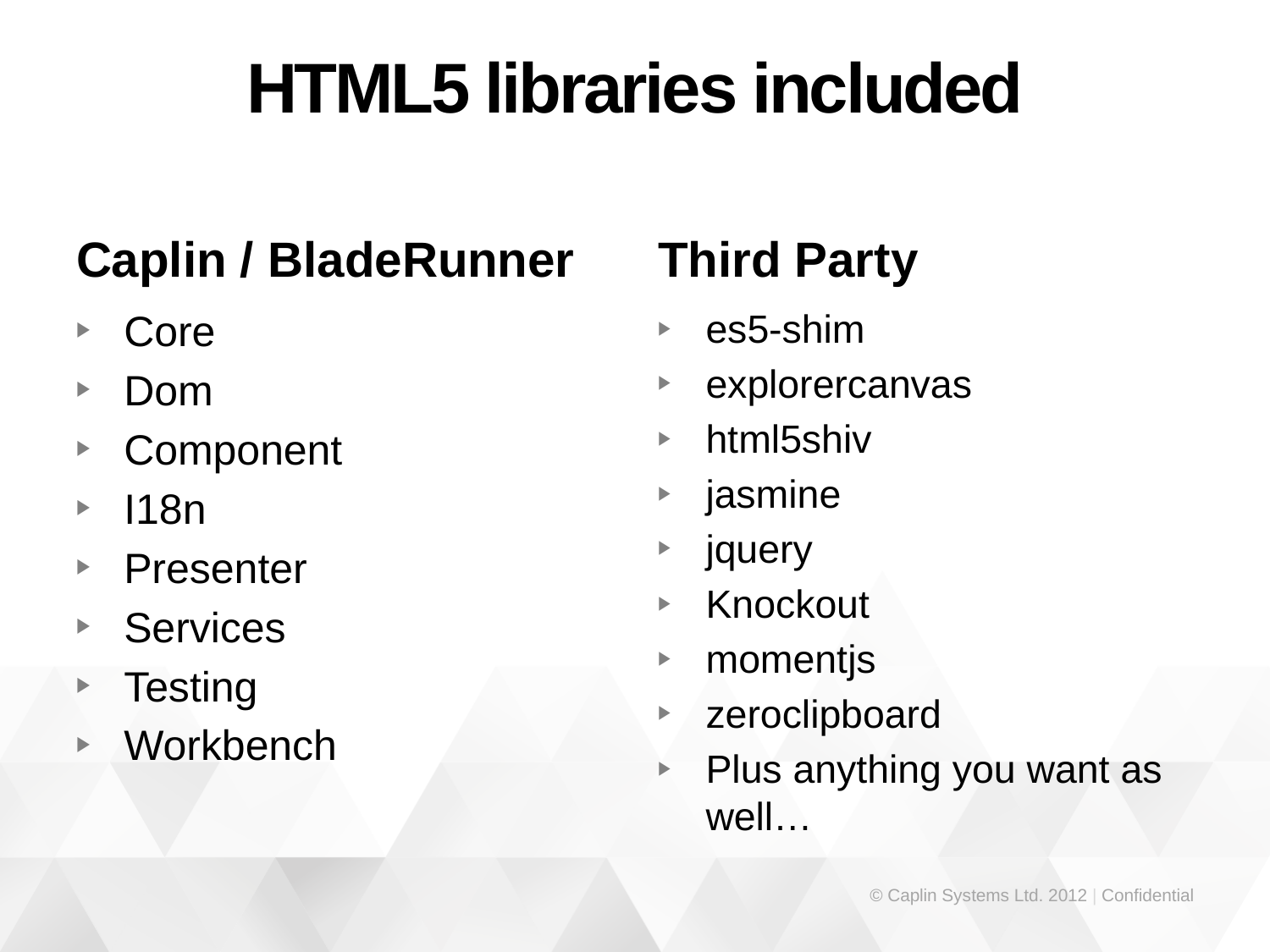

# HTML5 libraries included
Caplin / BladeRunner
Third Party
Core
Dom
Component
I18n
Presenter
Services
Testing
Workbench

es5-shim
explorercanvas
html5shiv
jasmine
jquery
Knockout
momentjs
zeroclipboard
Plus anything you want as well…